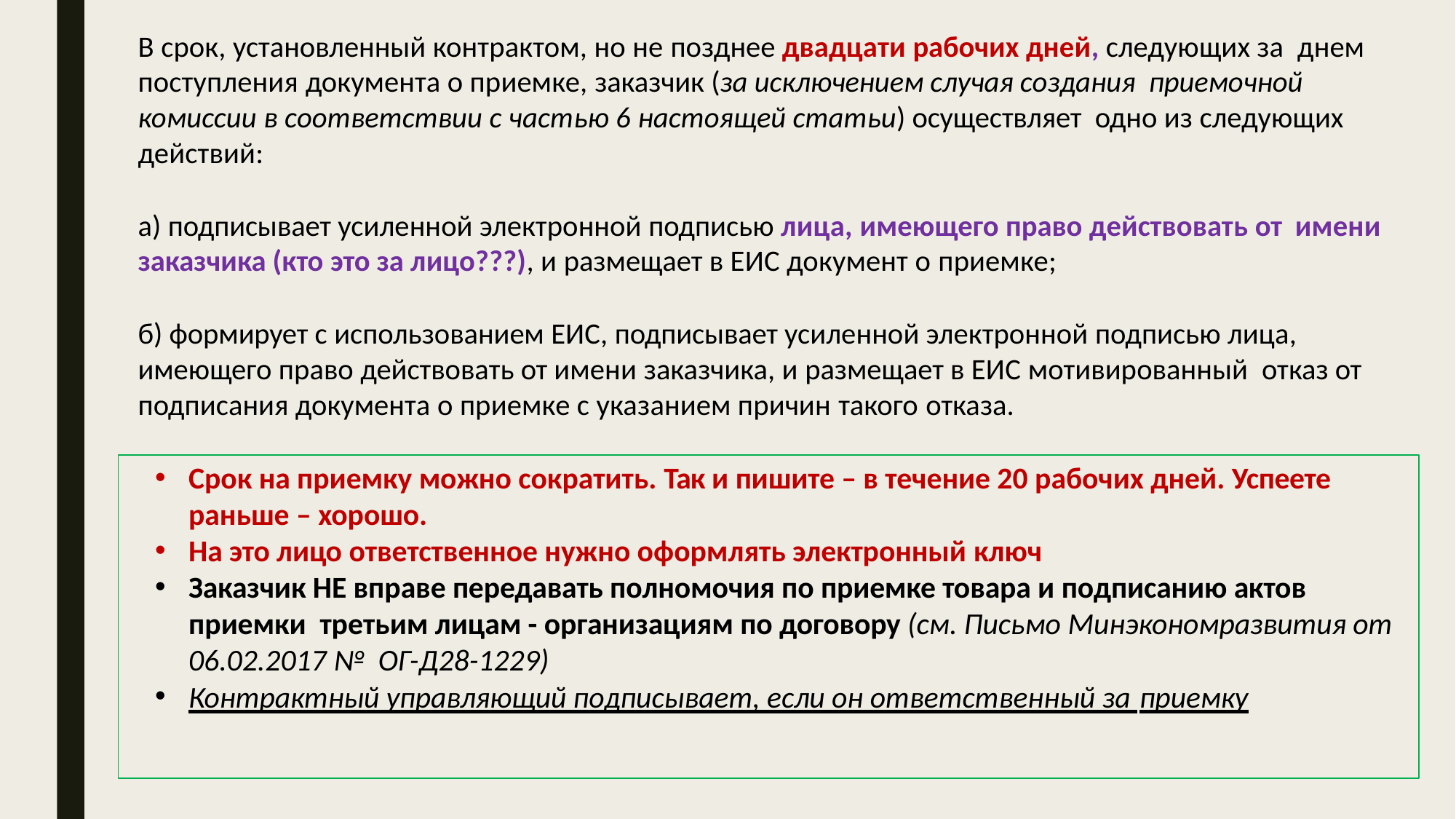

В срок, установленный контрактом, но не позднее двадцати рабочих дней, следующих за  днем поступления документа о приемке, заказчик (за исключением случая создания  приемочной комиссии в соответствии с частью 6 настоящей статьи) осуществляет  одно из следующих действий:

а) подписывает усиленной электронной подписью лица, имеющего право действовать от  имени заказчика (кто это за лицо???), и размещает в ЕИС документ о приемке;

б) формирует с использованием ЕИС, подписывает усиленной электронной подписью лица,  имеющего право действовать от имени заказчика, и размещает в ЕИС мотивированный  отказ от подписания документа о приемке с указанием причин такого отказа.

Срок на приемку можно сократить. Так и пишите – в течение 20 рабочих дней. Успеете раньше – хорошо.
На это лицо ответственное нужно оформлять электронный ключ
Заказчик НЕ вправе передавать полномочия по приемке товара и подписанию актов приемки  третьим лицам - организациям по договору (см. Письмо Минэкономразвития от 06.02.2017 №  ОГ-Д28-1229)
Контрактный управляющий подписывает, если он ответственный за приемку